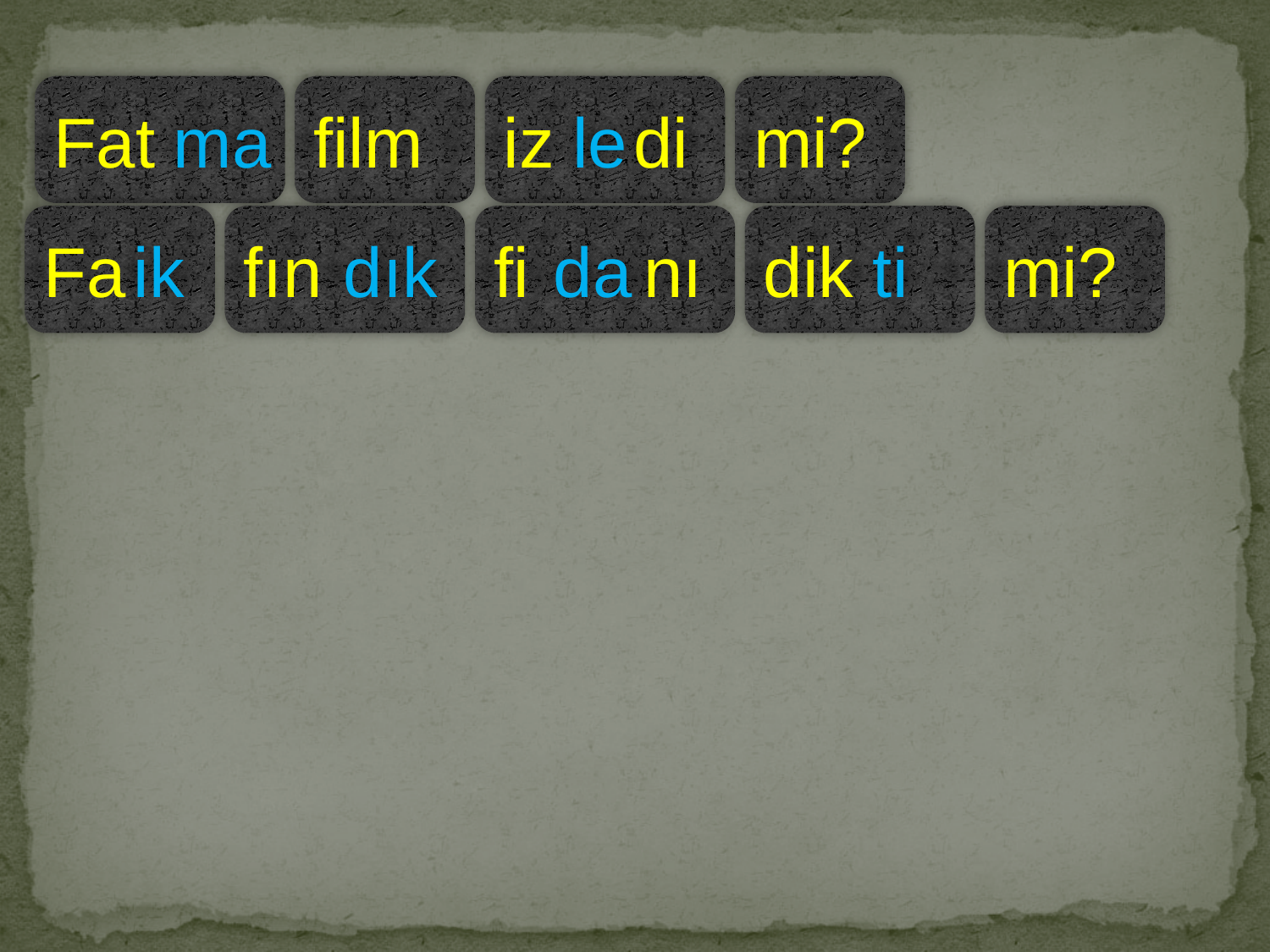

Fat
ma
film
iz
le
di
mi?
Fa
ik
fın
dık
fi
da
nı
dik
ti
mi?